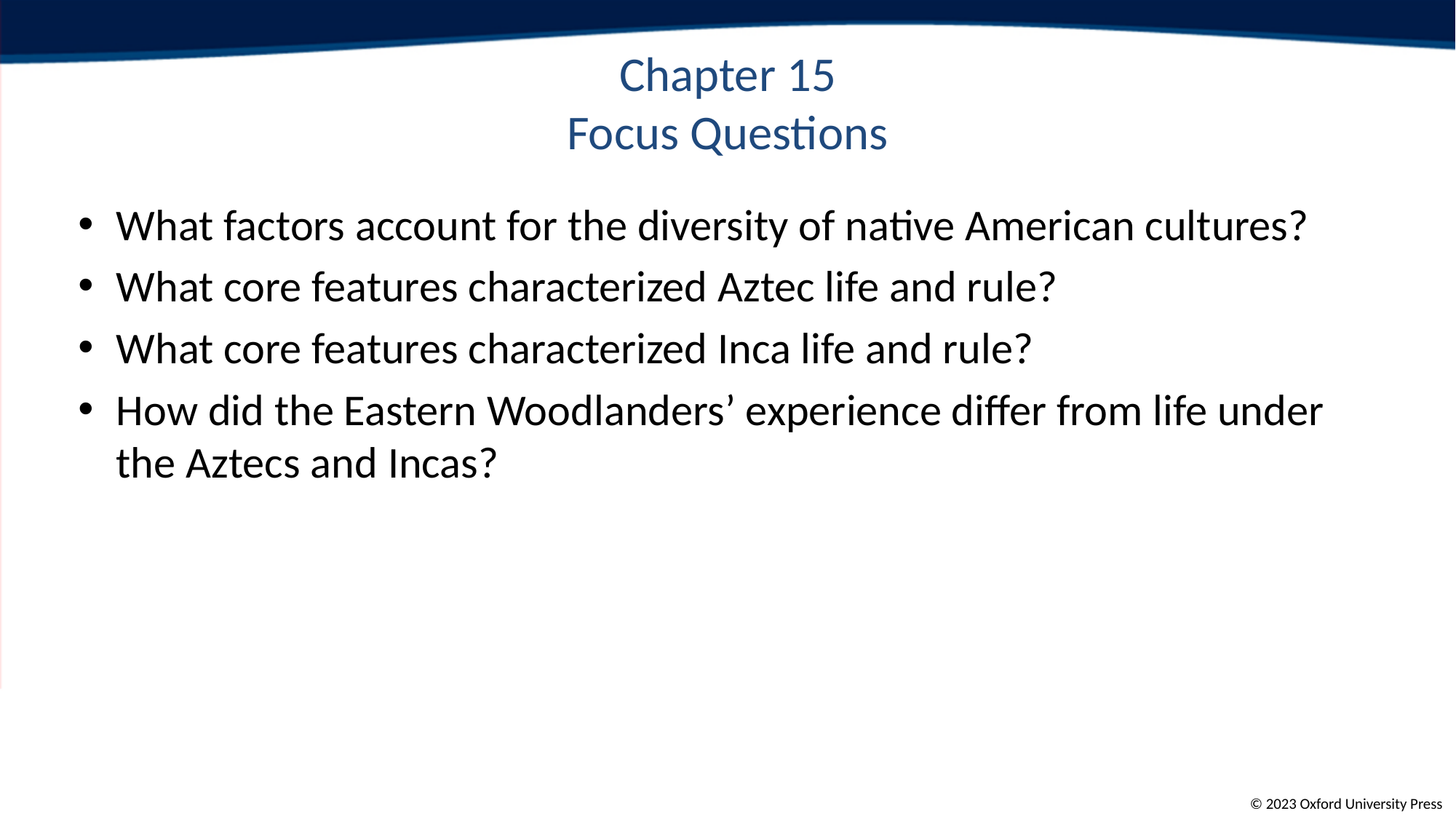

# Chapter 15 Focus Questions
What factors account for the diversity of native American cultures?
What core features characterized Aztec life and rule?
What core features characterized Inca life and rule?
How did the Eastern Woodlanders’ experience differ from life under the Aztecs and Incas?
6